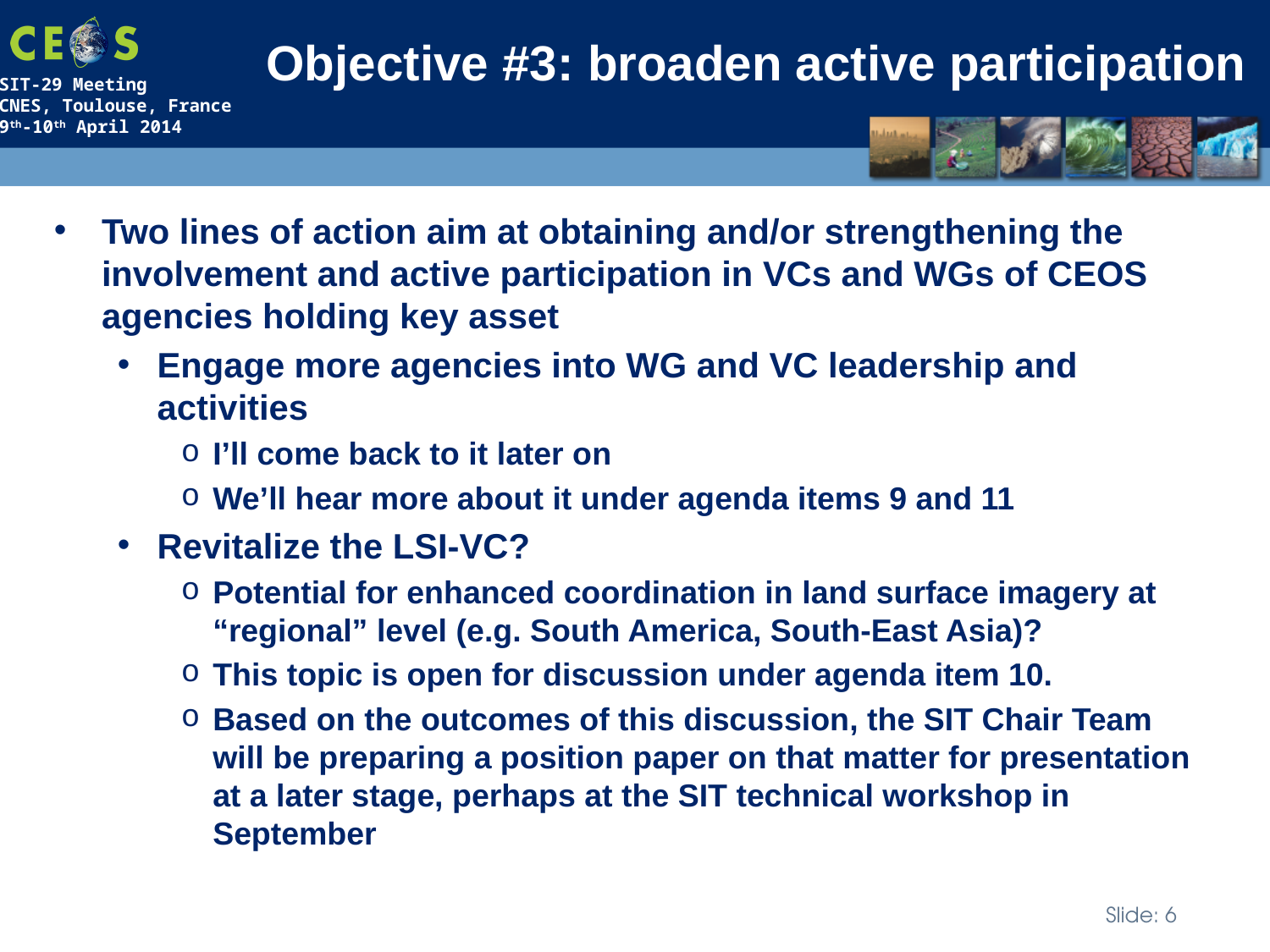

# Objective #3: broaden active participation
Two lines of action aim at obtaining and/or strengthening the involvement and active participation in VCs and WGs of CEOS agencies holding key asset
Engage more agencies into WG and VC leadership and activities
I’ll come back to it later on
We’ll hear more about it under agenda items 9 and 11
Revitalize the LSI-VC?
Potential for enhanced coordination in land surface imagery at “regional” level (e.g. South America, South-East Asia)?
This topic is open for discussion under agenda item 10.
Based on the outcomes of this discussion, the SIT Chair Team will be preparing a position paper on that matter for presentation at a later stage, perhaps at the SIT technical workshop in September